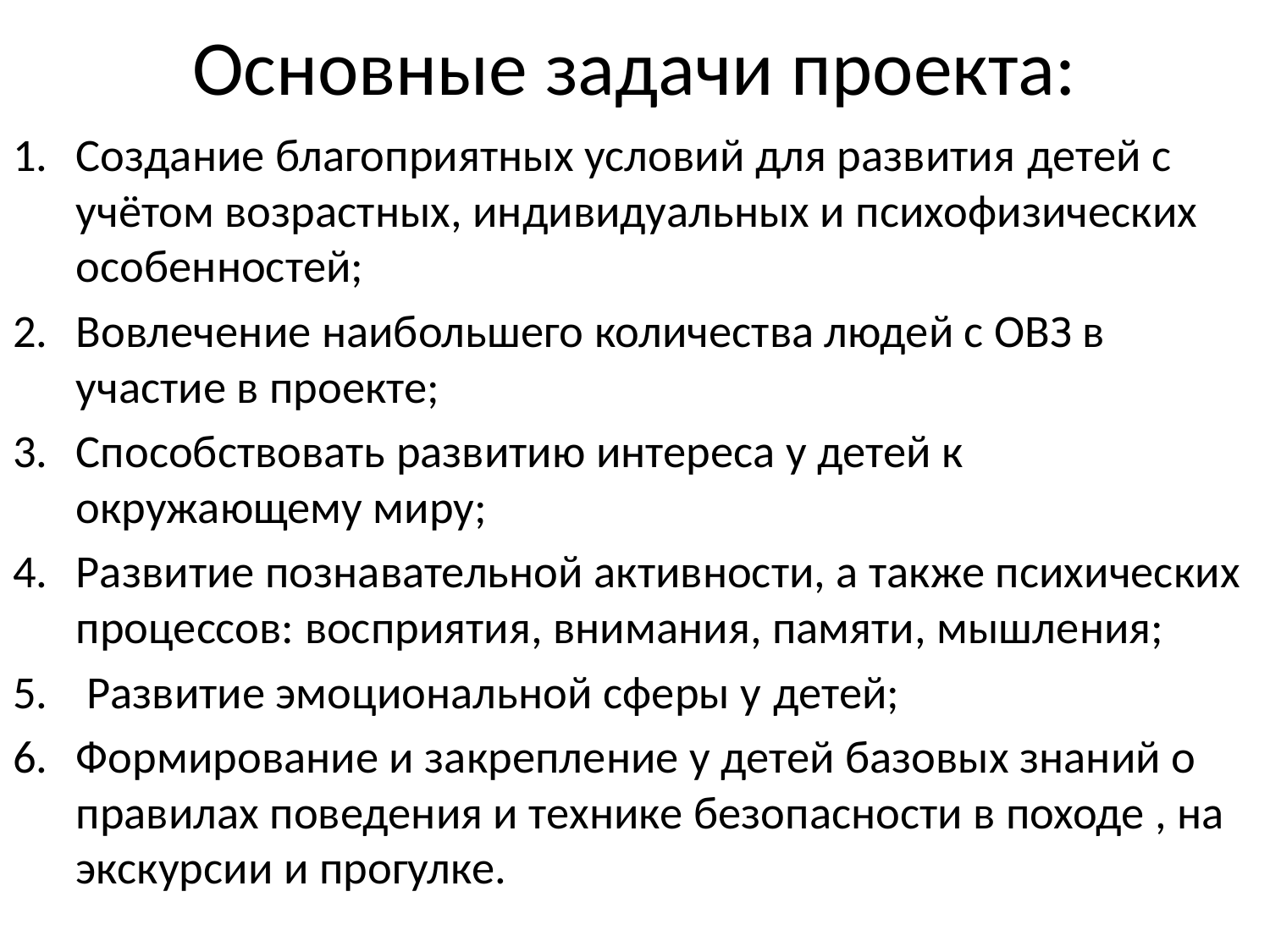

# Основные задачи проекта:
Создание благоприятных условий для развития детей с учётом возрастных, индивидуальных и психофизических особенностей;
Вовлечение наибольшего количества людей с ОВЗ в участие в проекте;
Способствовать развитию интереса у детей к окружающему миру;
Развитие познавательной активности, а также психических процессов: восприятия, внимания, памяти, мышления;
 Развитие эмоциональной сферы у детей;
Формирование и закрепление у детей базовых знаний о правилах поведения и технике безопасности в походе , на экскурсии и прогулке.